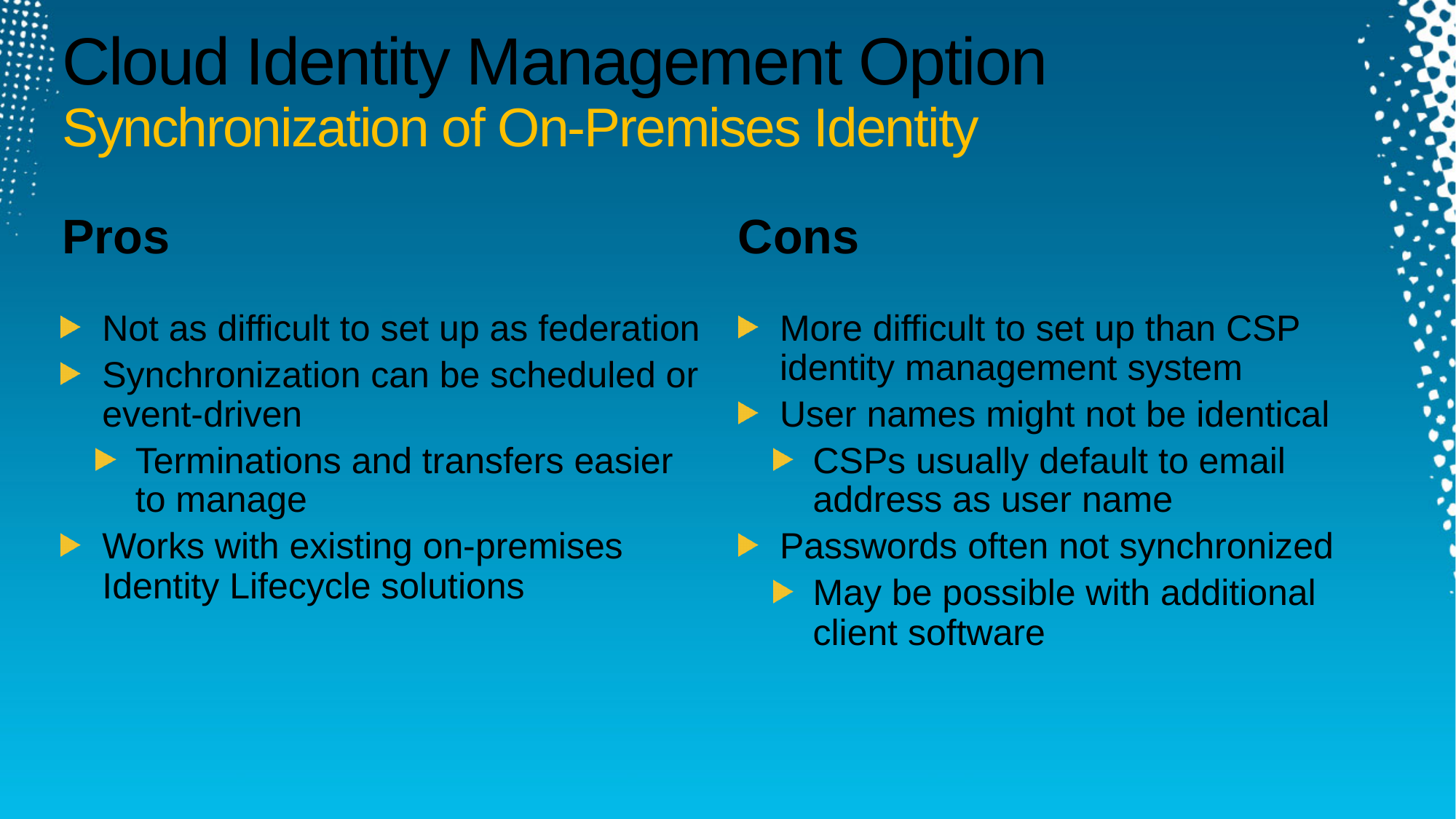

# Cloud Identity Management Option Synchronization of On-Premises Identity
Pros
Cons
Not as difficult to set up as federation
Synchronization can be scheduled or event-driven
Terminations and transfers easier to manage
Works with existing on-premises Identity Lifecycle solutions
More difficult to set up than CSP identity management system
User names might not be identical
CSPs usually default to email address as user name
Passwords often not synchronized
May be possible with additional client software